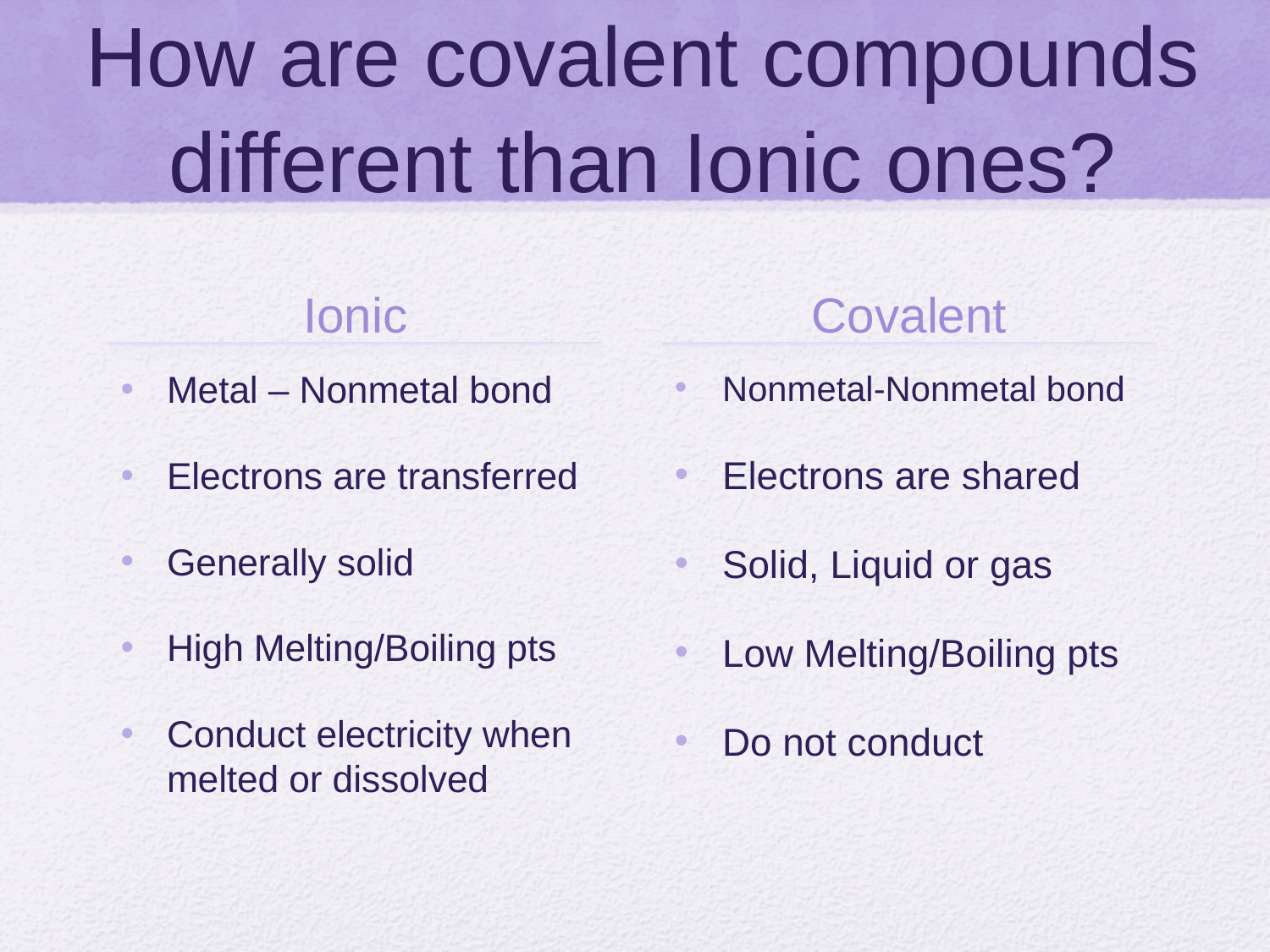

# How are covalent compounds different than Ionic ones?
Ionic
Covalent
Metal – Nonmetal bond
Electrons are transferred
Generally solid
High Melting/Boiling pts
Conduct electricity when melted or dissolved
Nonmetal-Nonmetal bond
Electrons are shared
Solid, Liquid or gas
Low Melting/Boiling pts
Do not conduct